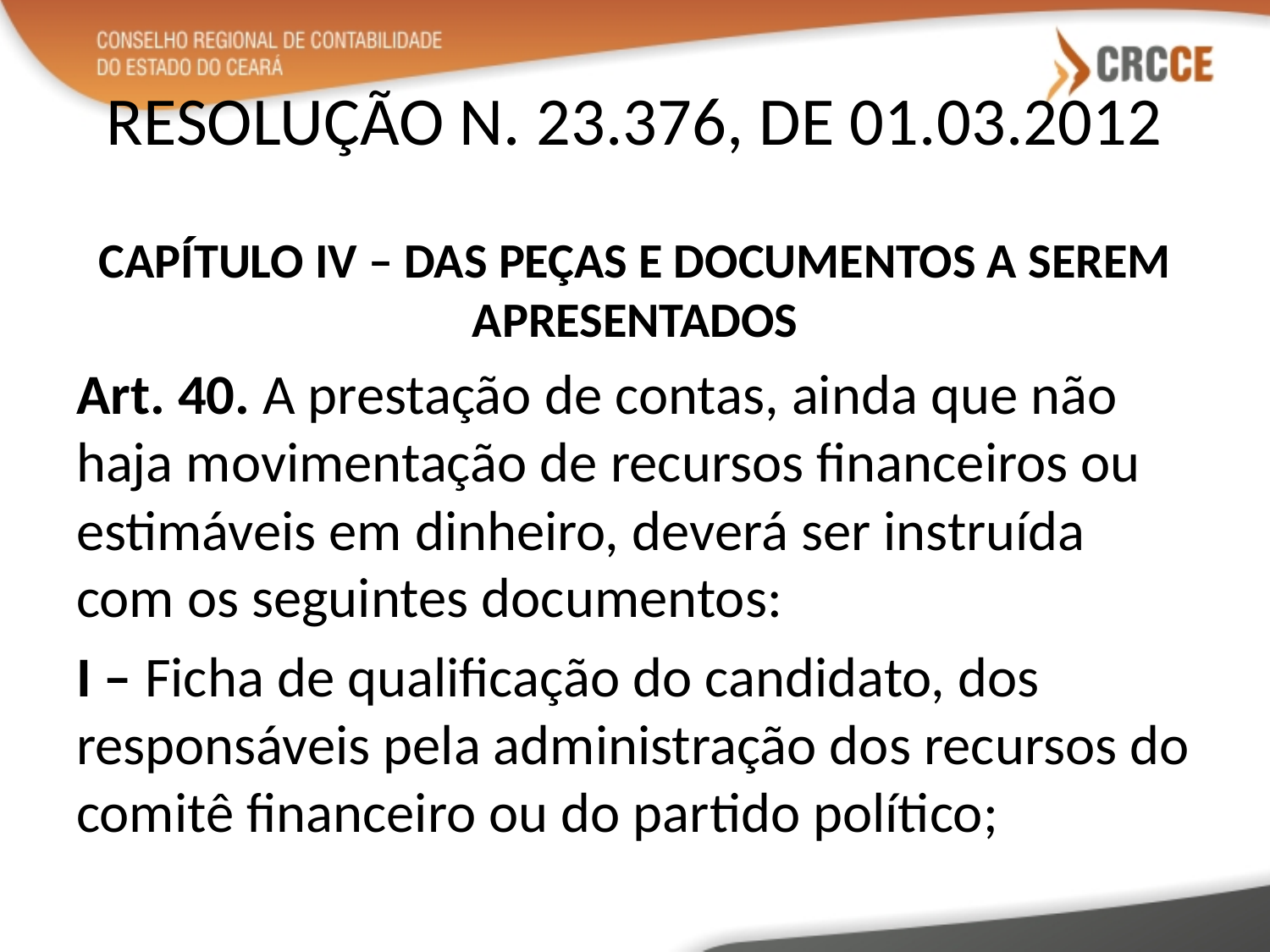

# RESOLUÇÃO N. 23.376, DE 01.03.2012
CAPÍTULO IV – DAS PEÇAS E DOCUMENTOS A SEREM APRESENTADOS
Art. 40. A prestação de contas, ainda que não haja movimentação de recursos financeiros ou estimáveis em dinheiro, deverá ser instruída com os seguintes documentos:
I – Ficha de qualificação do candidato, dos responsáveis pela administração dos recursos do comitê financeiro ou do partido político;